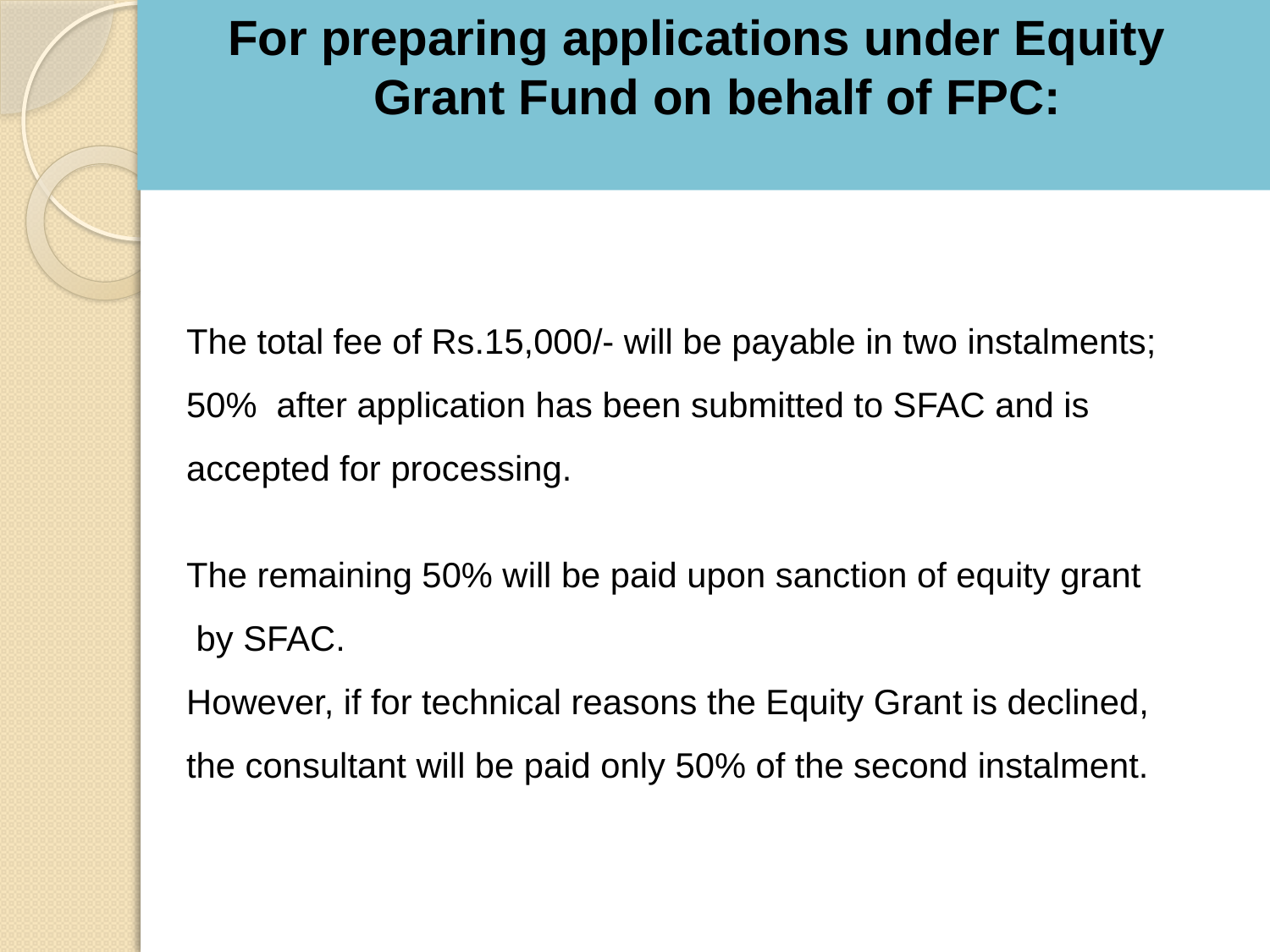

For preparing applications under Equity
   Grant Fund on behalf of FPC:

    The total fee of Rs.15,000/- will be payable in two instalments;
    50%  after application has been submitted to SFAC and is
    accepted for processing.

    The remaining 50% will be paid upon sanction of equity grant
     by SFAC.
    However, if for technical reasons the Equity Grant is declined,
    the consultant will be paid only 50% of the second instalment.